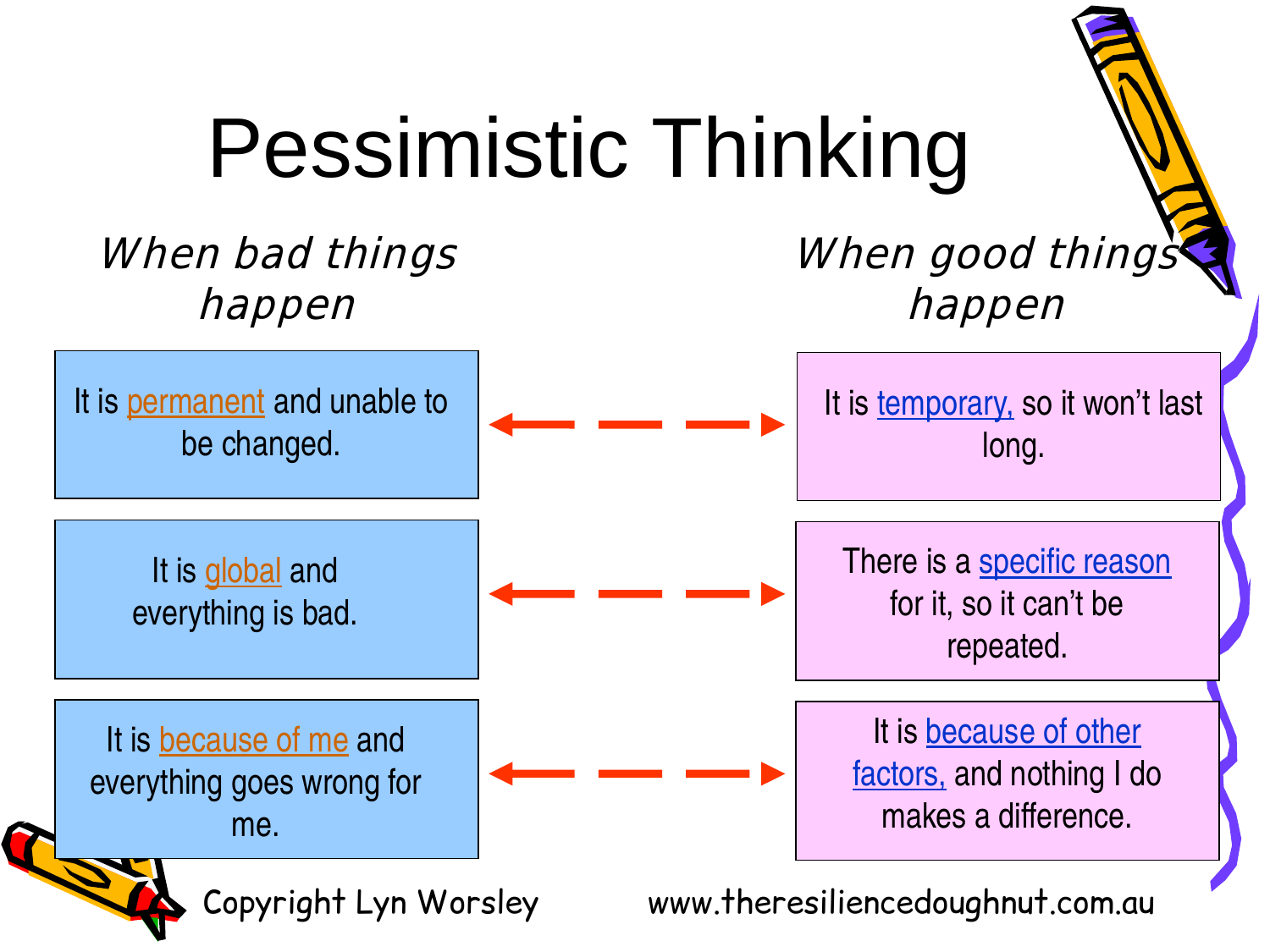

Pessimistic Thinking
When bad things happen
When good things happen

It is permanent and unable to be changed.

It is temporary, so it won’t last long.

It is global and everything is bad.

There is a specific reason for it, so it can’t be repeated.

It is because of me and everything goes wrong for me.

It is because of other factors, and nothing I do makes a difference.

                    Copyright Lyn Worsley     	www.theresiliencedoughnut.com.au